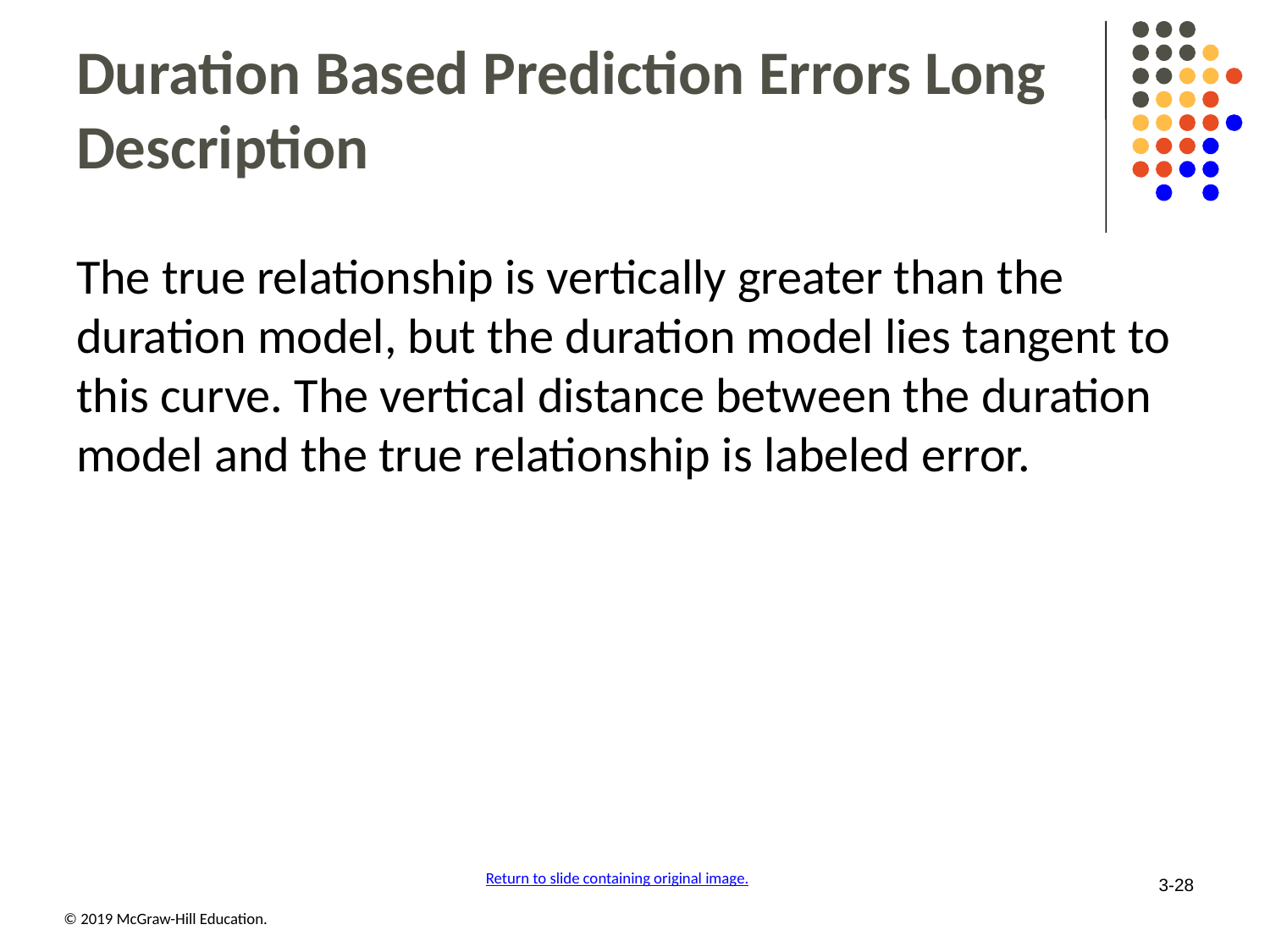

# Duration Based Prediction Errors Long Description
The true relationship is vertically greater than the duration model, but the duration model lies tangent to this curve. The vertical distance between the duration model and the true relationship is labeled error.
Return to slide containing original image.
3-28